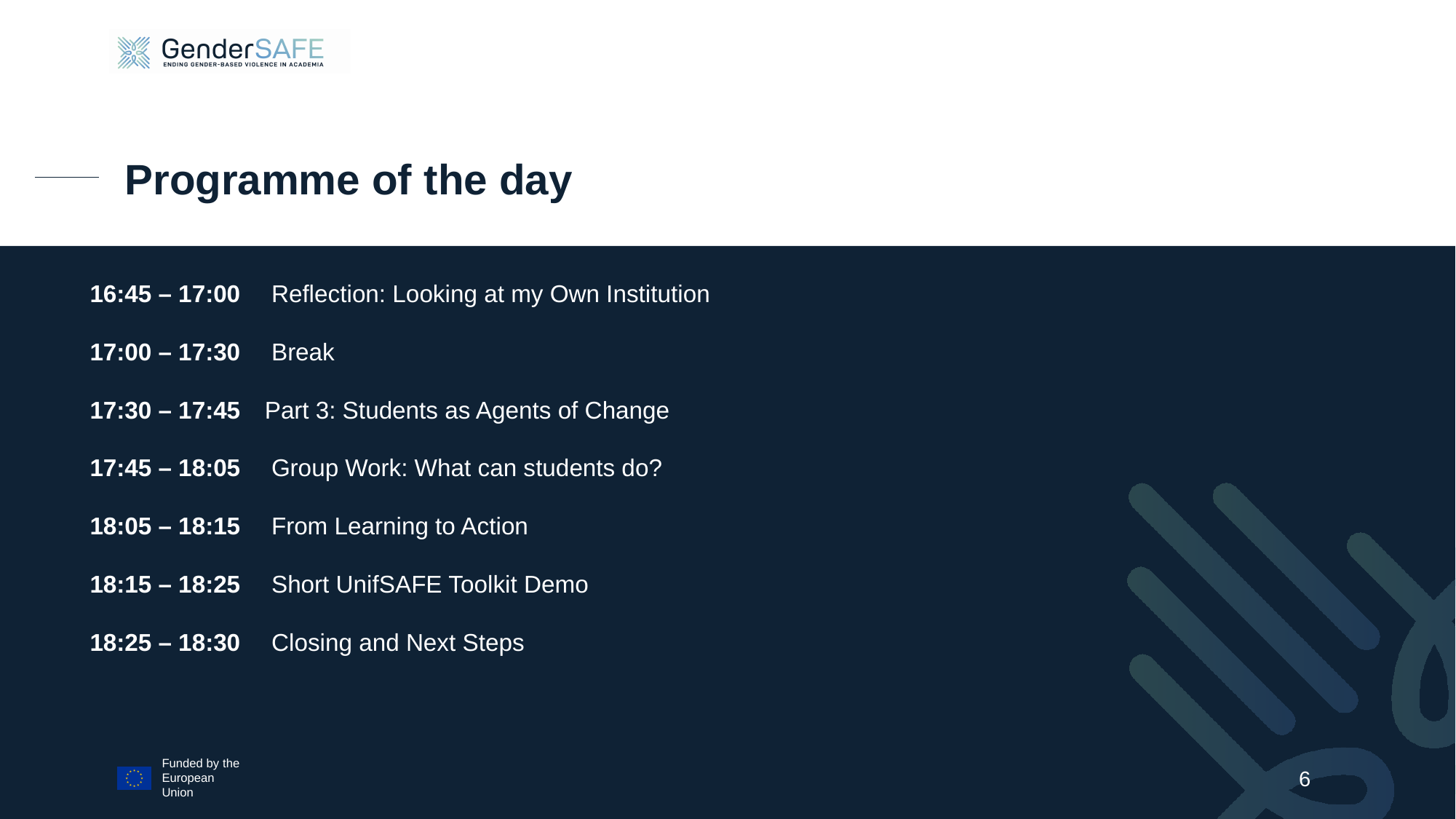

Programme of the day
16:45 – 17:00  Reflection: Looking at my Own Institution

17:00 – 17:30  Break

17:30 – 17:45 Part 3: Students as Agents of Change

17:45 – 18:05  Group Work: What can students do?

18:05 – 18:15  From Learning to Action

18:15 – 18:25  Short UnifSAFE Toolkit Demo

18:25 – 18:30  Closing and Next Steps